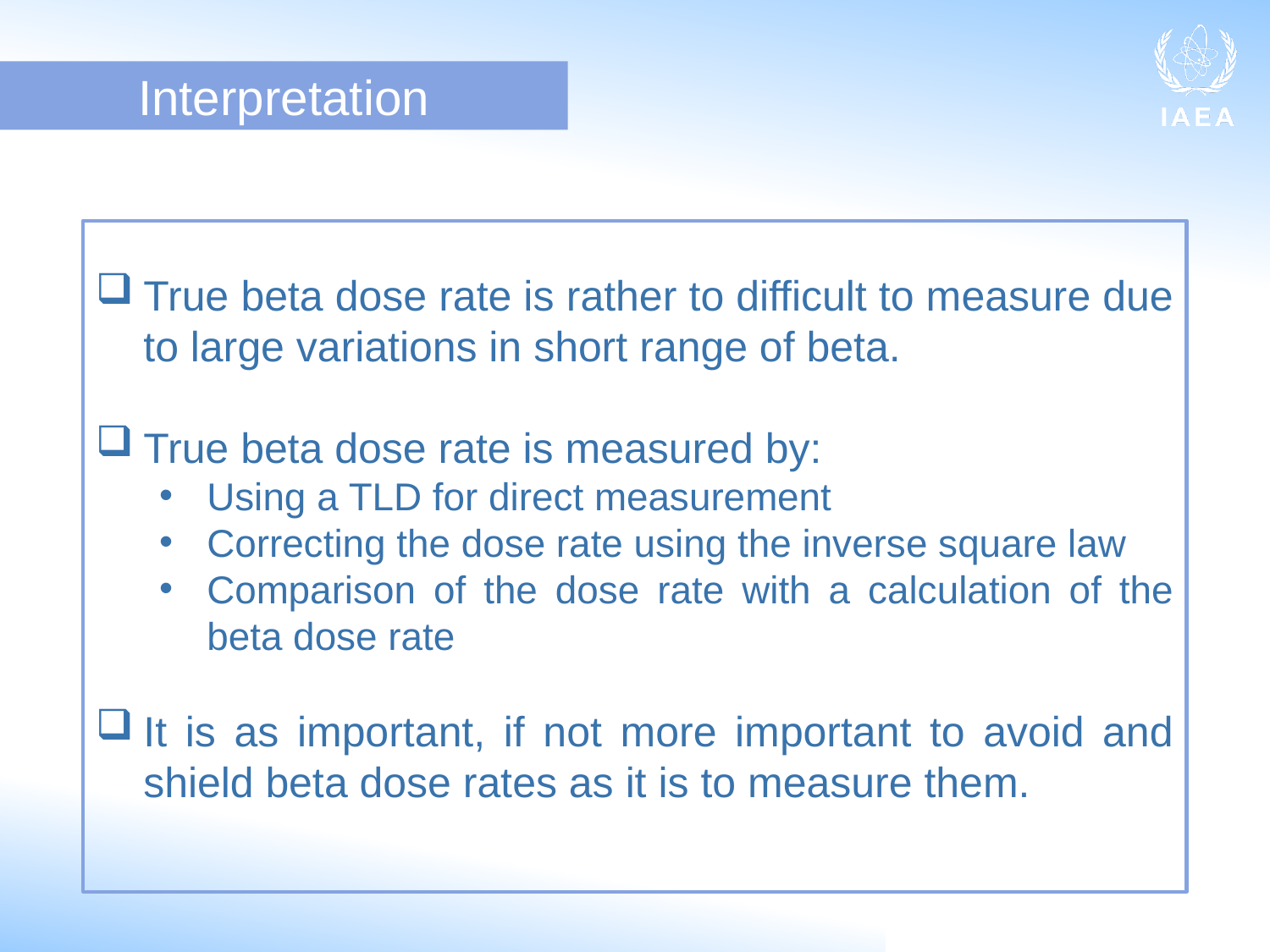

Interpretation
True beta dose rate is rather to difficult to measure due to large variations in short range of beta.

True beta dose rate is measured by:
Using a TLD for direct measurement
Correcting the dose rate using the inverse square law
Comparison of the dose rate with a calculation of the beta dose rate

It is as important, if not more important to avoid and shield beta dose rates as it is to measure them.